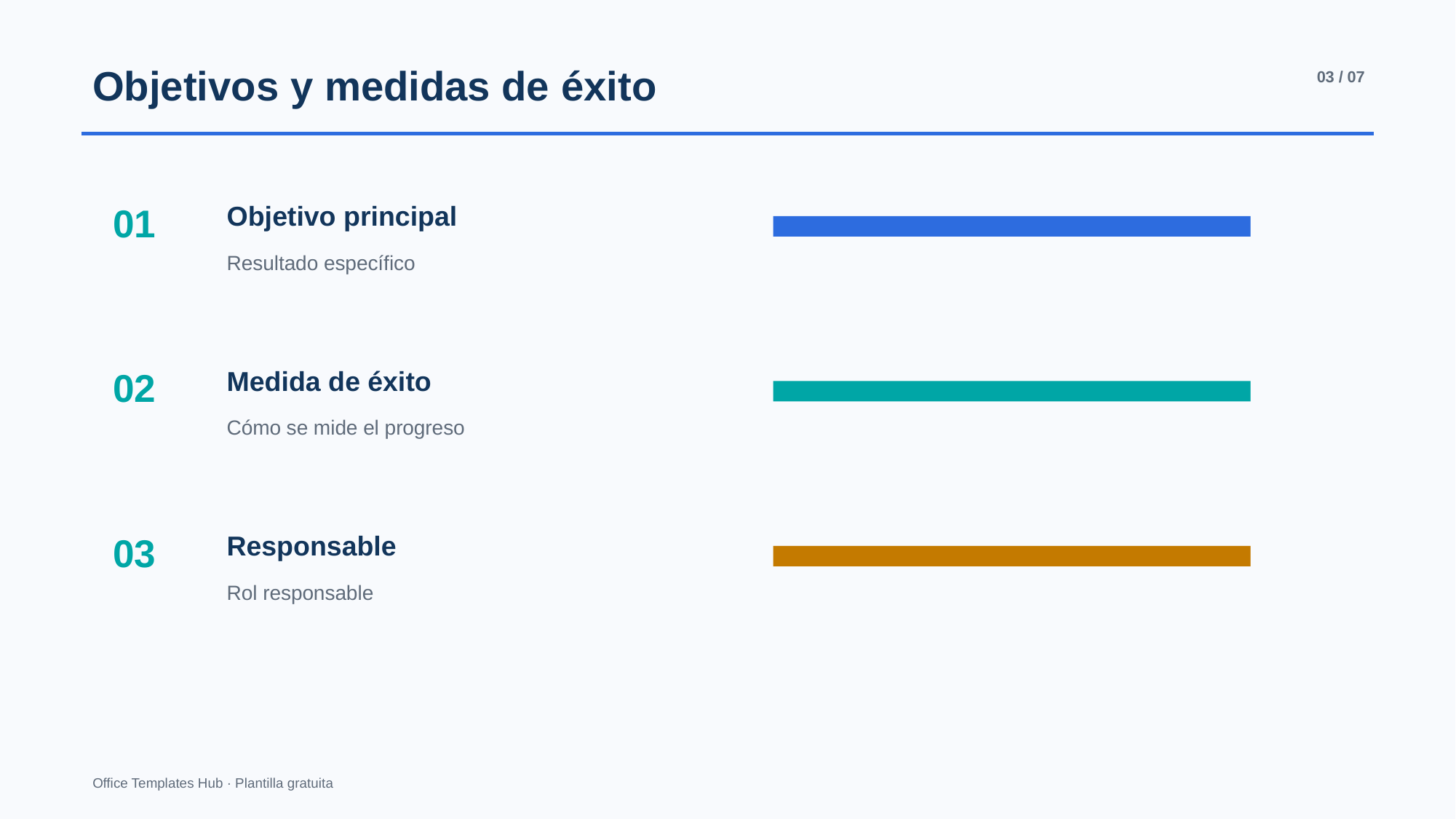

Objetivos y medidas de éxito
03 / 07

01
Objetivo principal

Resultado específico
02
Medida de éxito

Cómo se mide el progreso
03
Responsable

Rol responsable
Office Templates Hub · Plantilla gratuita